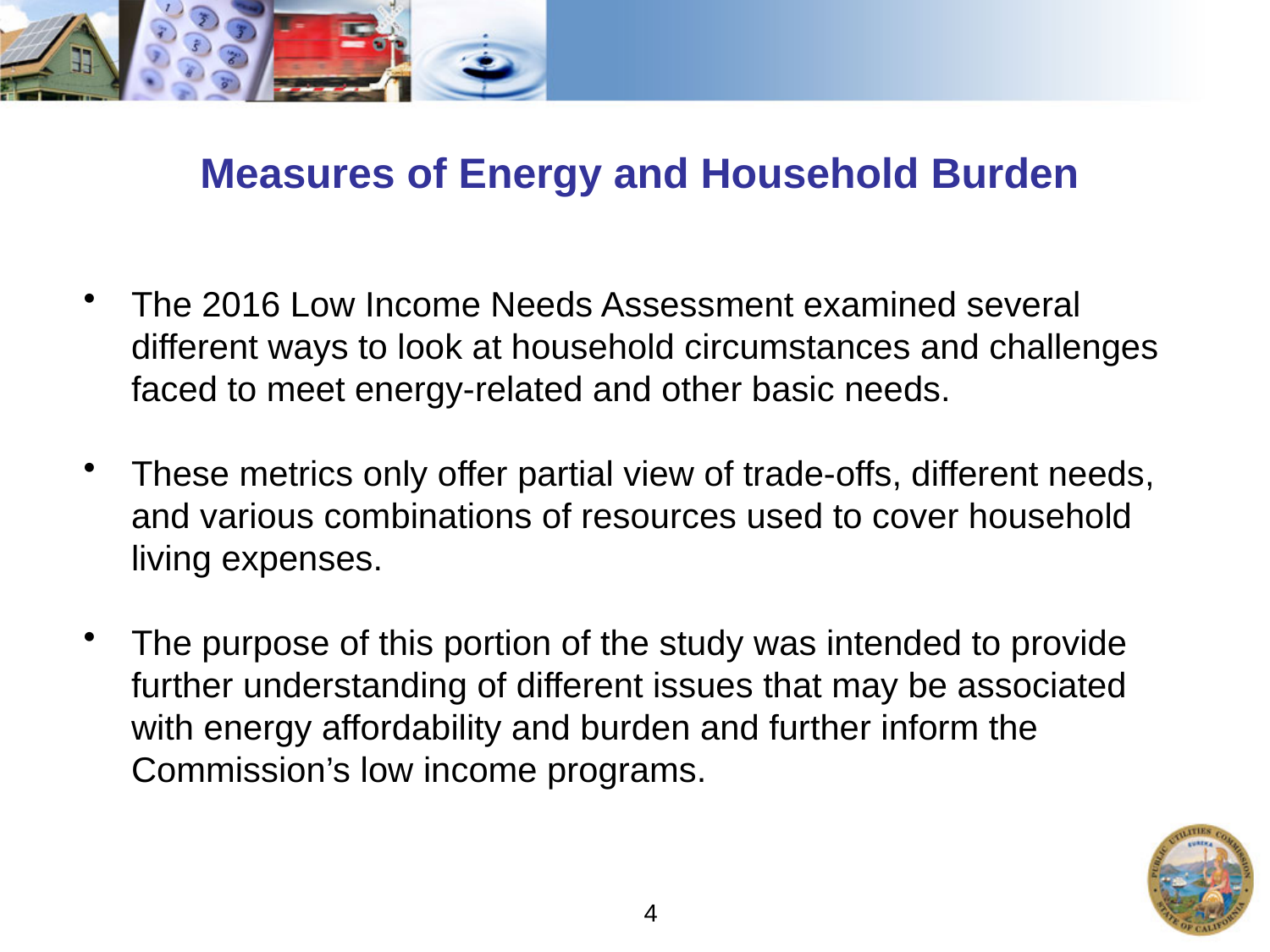

# Measures of Energy and Household Burden

The 2016 Low Income Needs Assessment examined several different ways to look at household circumstances and challenges faced to meet energy-related and other basic needs.

These metrics only offer partial view of trade-offs, different needs, and various combinations of resources used to cover household living expenses.

The purpose of this portion of the study was intended to provide further understanding of different issues that may be associated with energy affordability and burden and further inform the Commission’s low income programs.

4